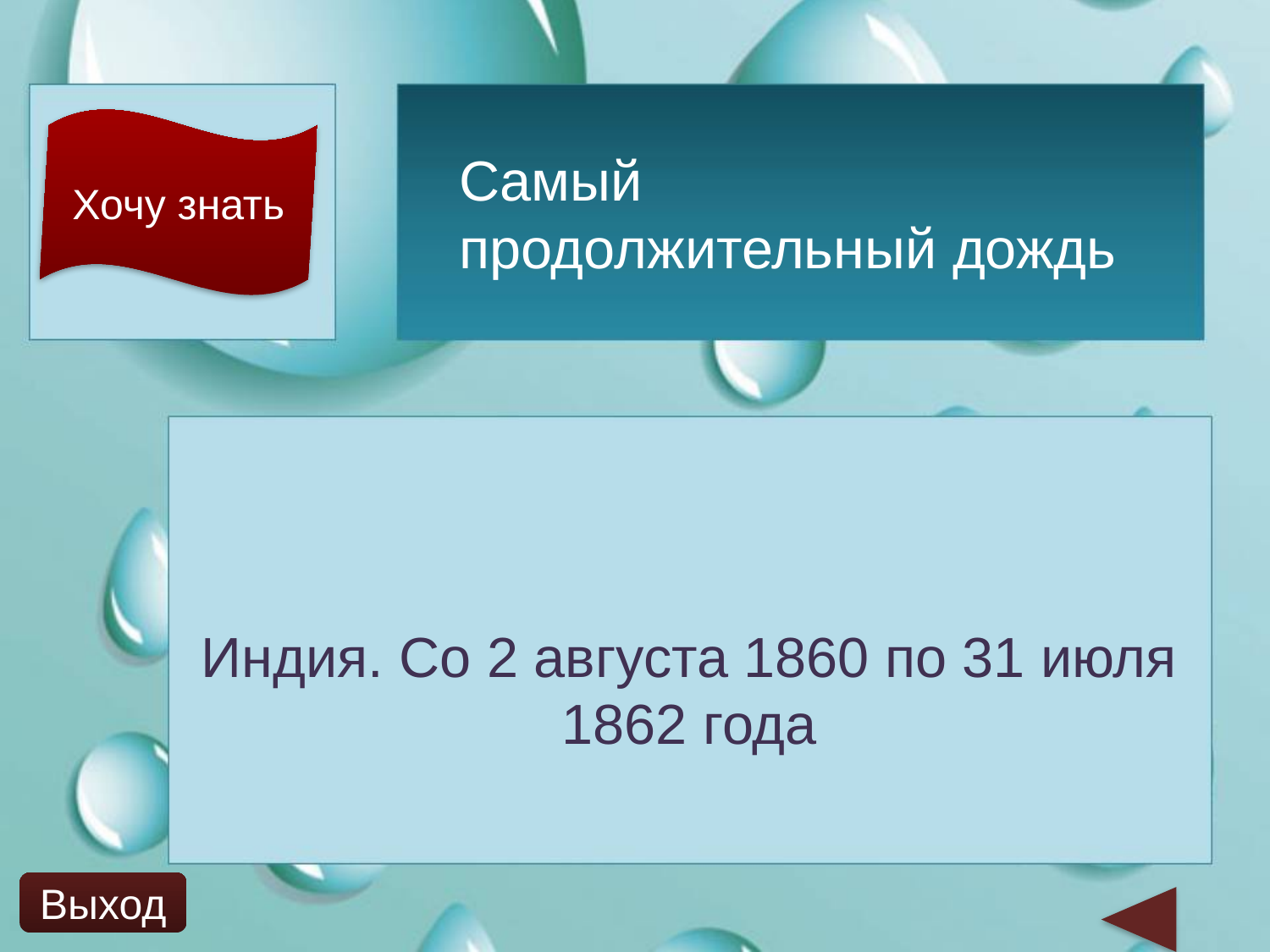

Хочу знать
Самый продолжительный дождь
Индия. Со 2 августа 1860 по 31 июля 1862 года
Выход